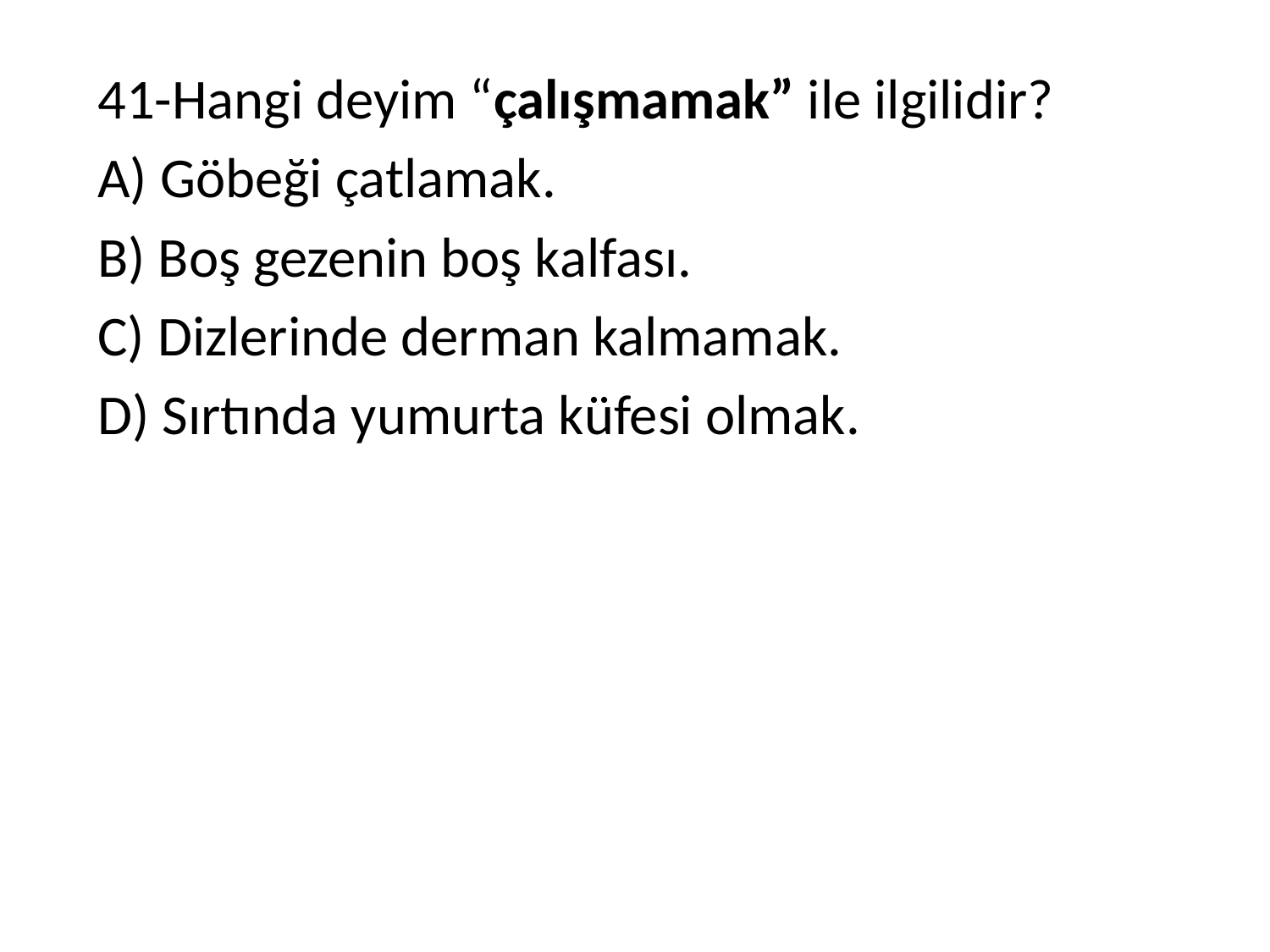

41-Hangi deyim “çalışmamak” ile ilgilidir?
A) Göbeği çatlamak.
B) Boş gezenin boş kalfası.
C) Dizlerinde derman kalmamak.
D) Sırtında yumurta küfesi olmak.